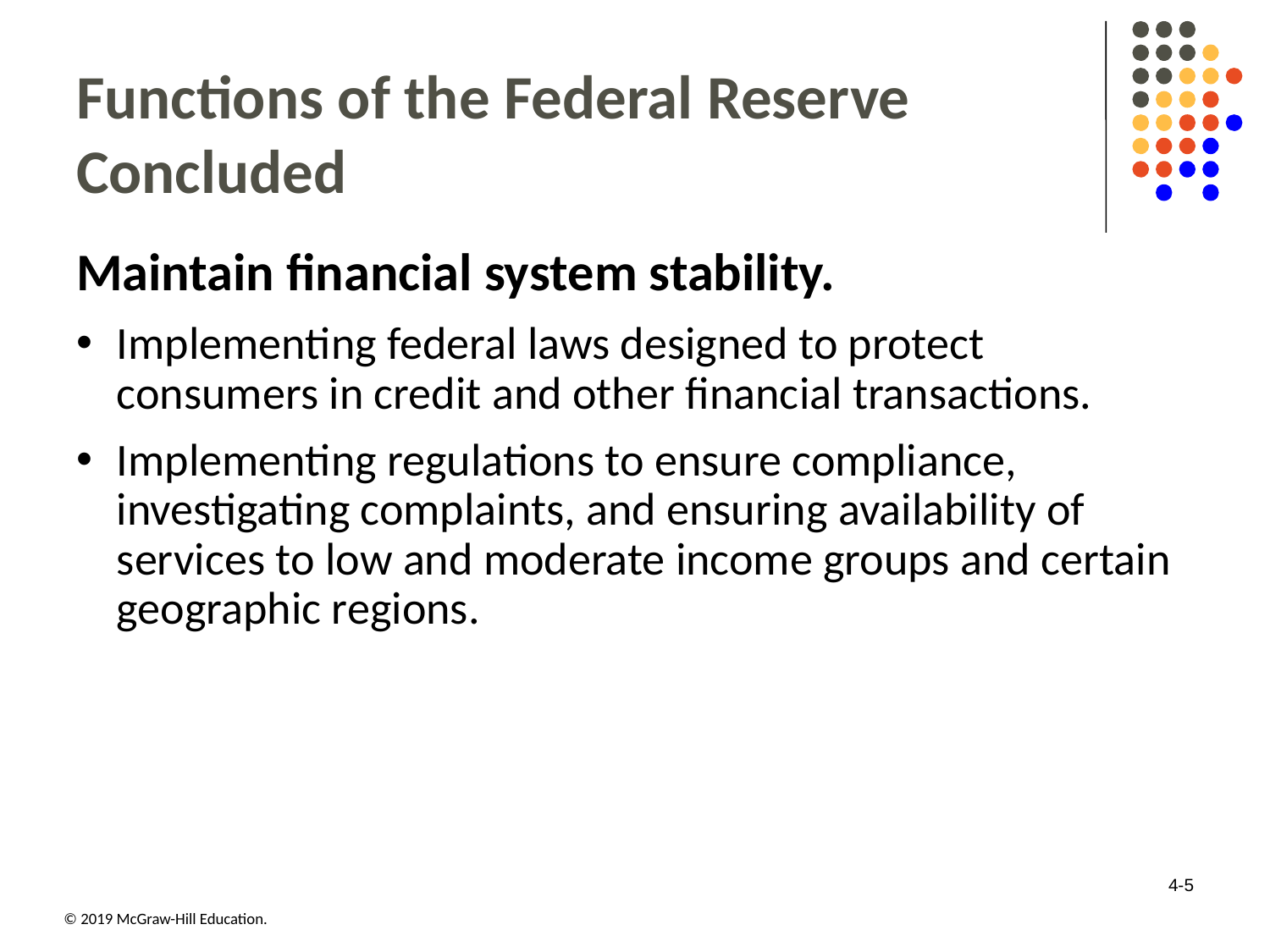

# Functions of the Federal Reserve Concluded
Maintain financial system stability.
Implementing federal laws designed to protect consumers in credit and other financial transactions.
Implementing regulations to ensure compliance, investigating complaints, and ensuring availability of services to low and moderate income groups and certain geographic regions.
4-5